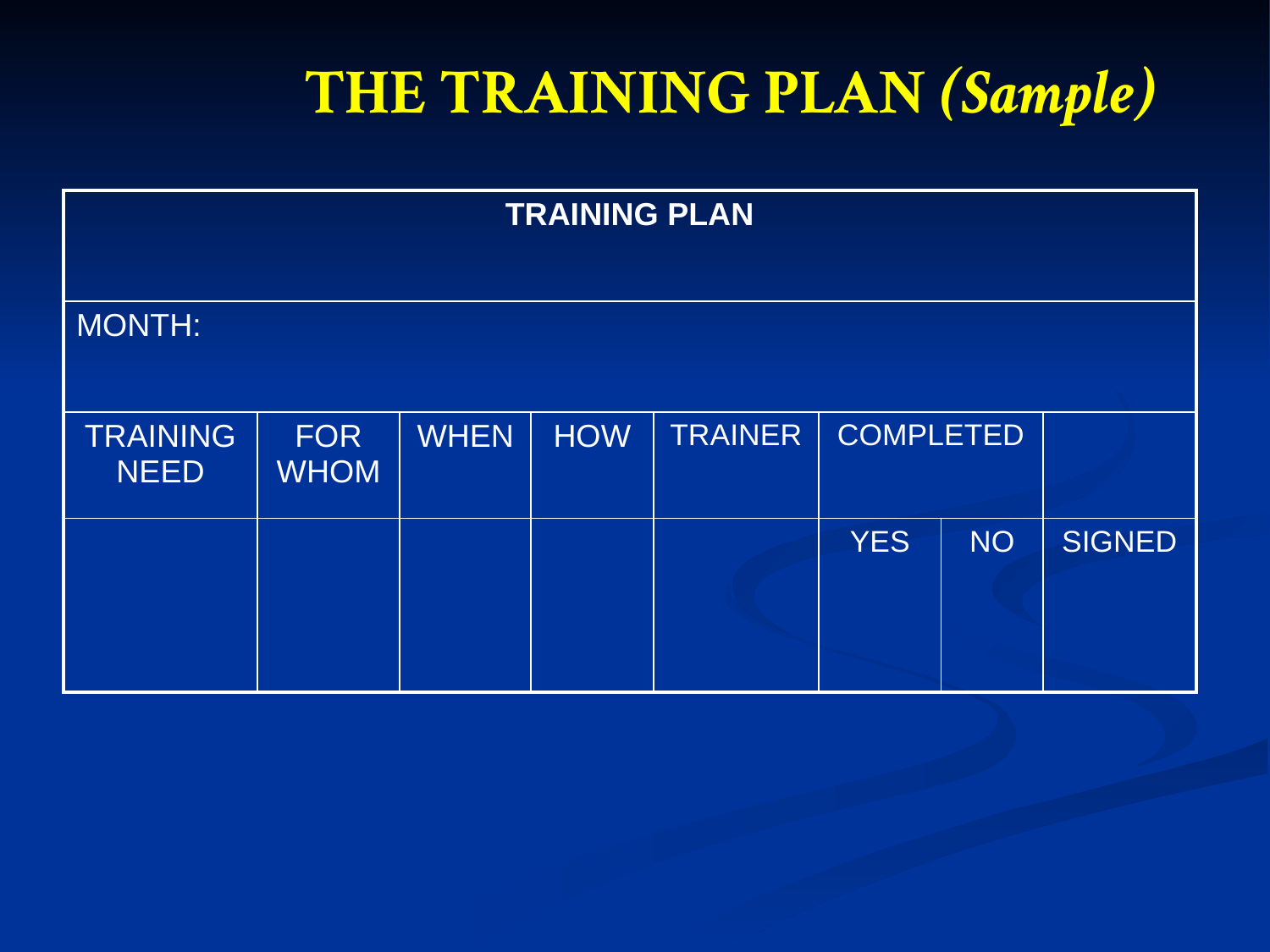

# THE TRAINING PLAN (Sample)
| TRAINING PLAN |  |  |  |  |  |  |  |
| --- | --- | --- | --- | --- | --- | --- | --- |
| MONTH: |  |  |  |  |  |  |  |
| TRAINING NEED | FOR WHOM | WHEN | HOW | TRAINER | COMPLETED |  |  |
|  |  |  |  |  | YES | NO | SIGNED |